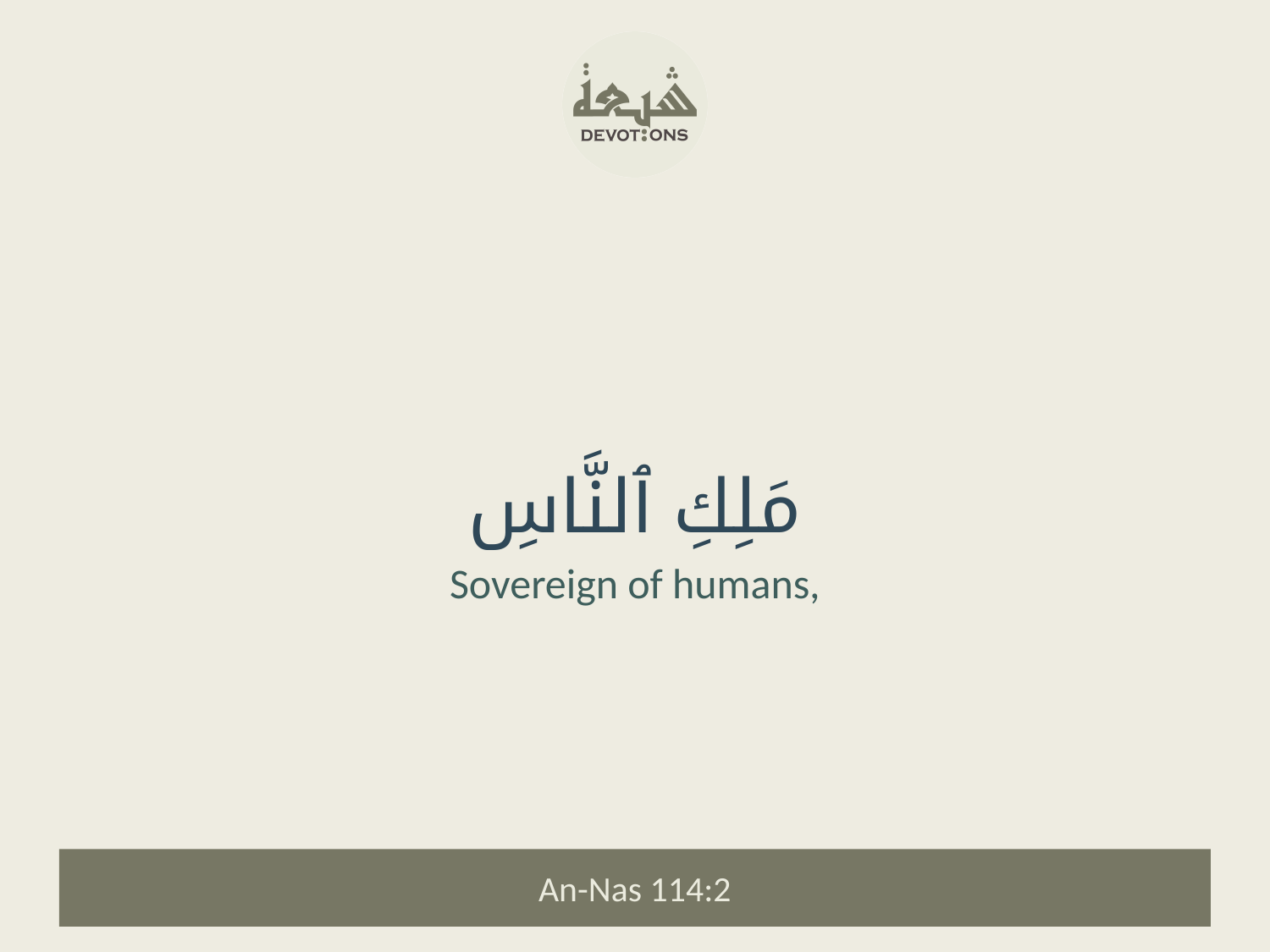

مَلِكِ ٱلنَّاسِ
Sovereign of humans,
An-Nas 114:2